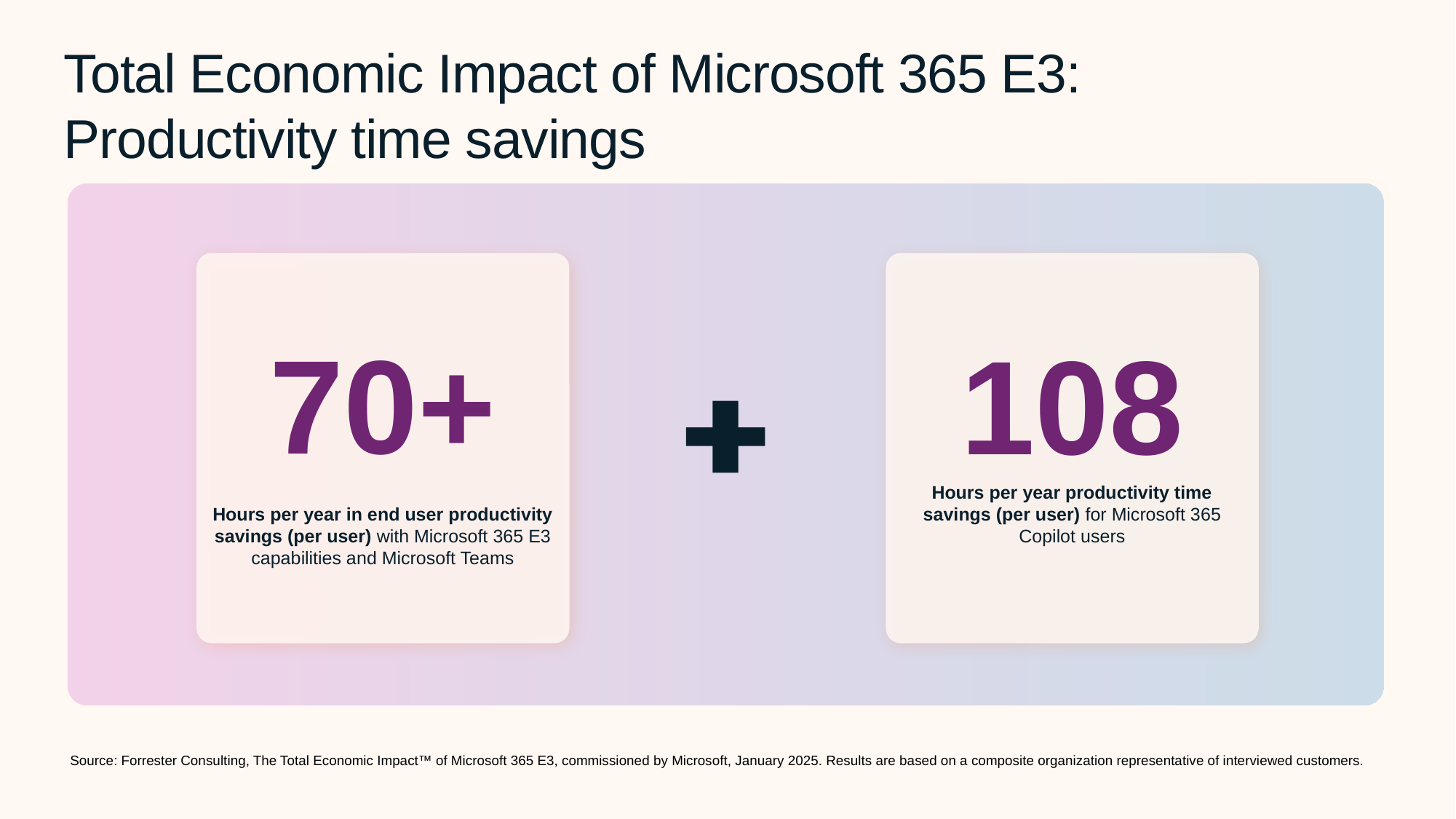

# Total Economic Impact of Microsoft 365 E3: Productivity time savings

Hours per year in end user productivity savings (per user) with Microsoft 365 E3 capabilities and Microsoft Teams

Hours per year productivity time savings (per user) for Microsoft 365 Copilot users

70+
108

Source: Forrester Consulting, The Total Economic Impact™ of Microsoft 365 E3, commissioned by Microsoft, January 2025. Results are based on a composite organization representative of interviewed customers.